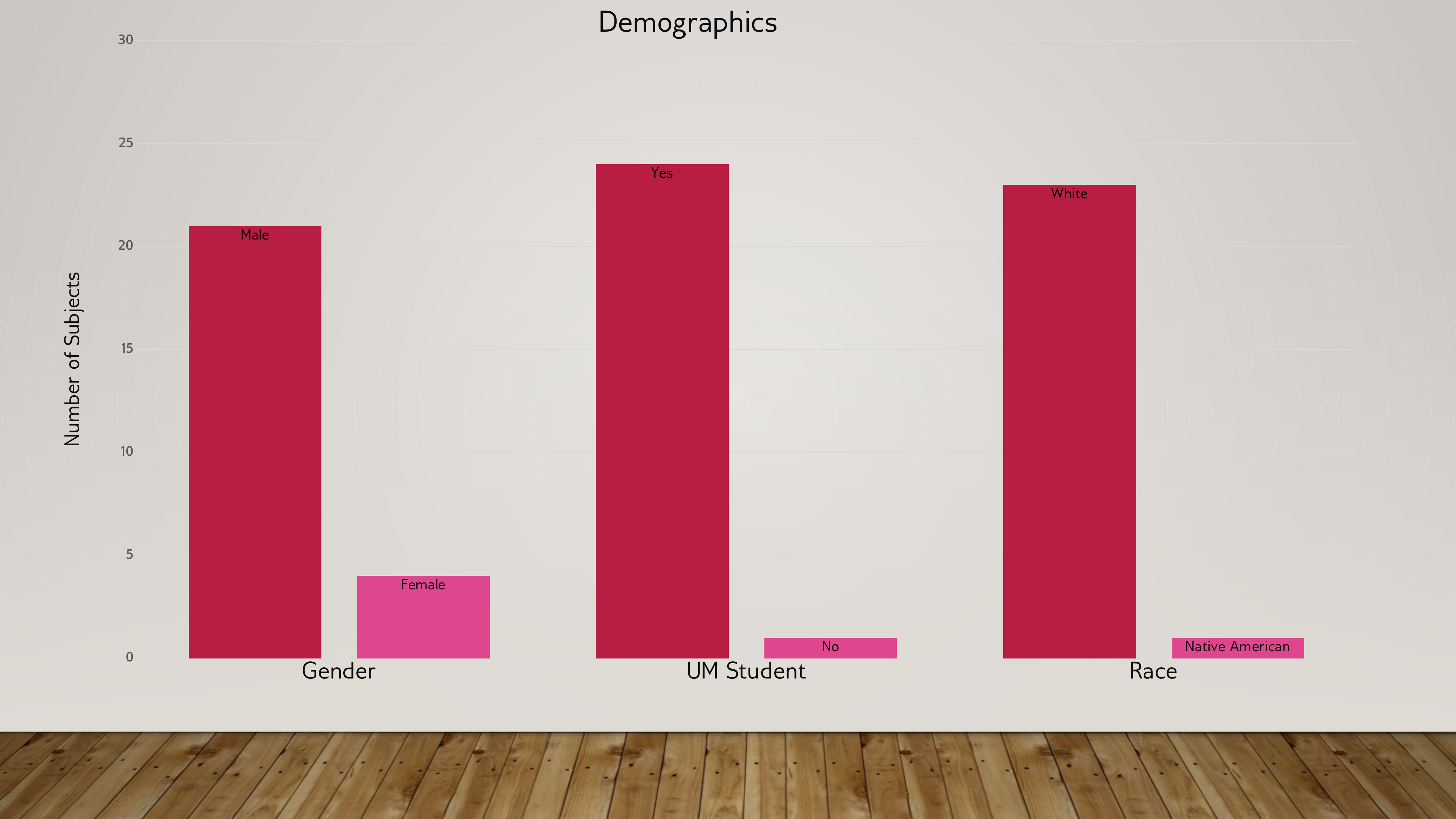

### Chart: Demographics

| Category | Series 1 | Series 2 |
|---|---|---|
| Gender | 21.0 | 4.0 |
| UM Student | 24.0 | 1.0 |
| Race | 23.0 | 1.0 |